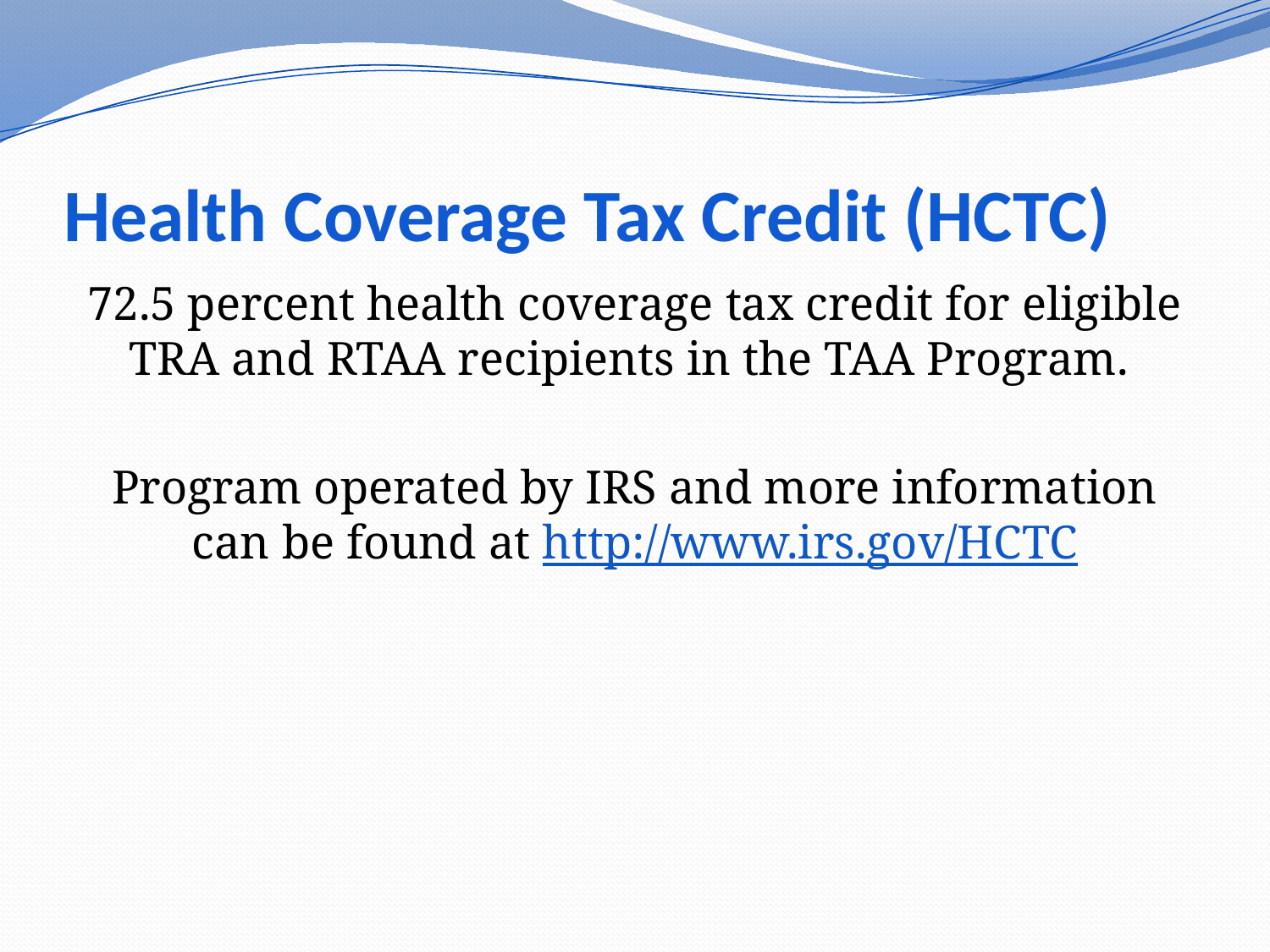

# Health Coverage Tax Credit (HCTC)
72.5 percent health coverage tax credit for eligible TRA and RTAA recipients in the TAA Program.

Program operated by IRS and more information can be found at http://www.irs.gov/HCTC